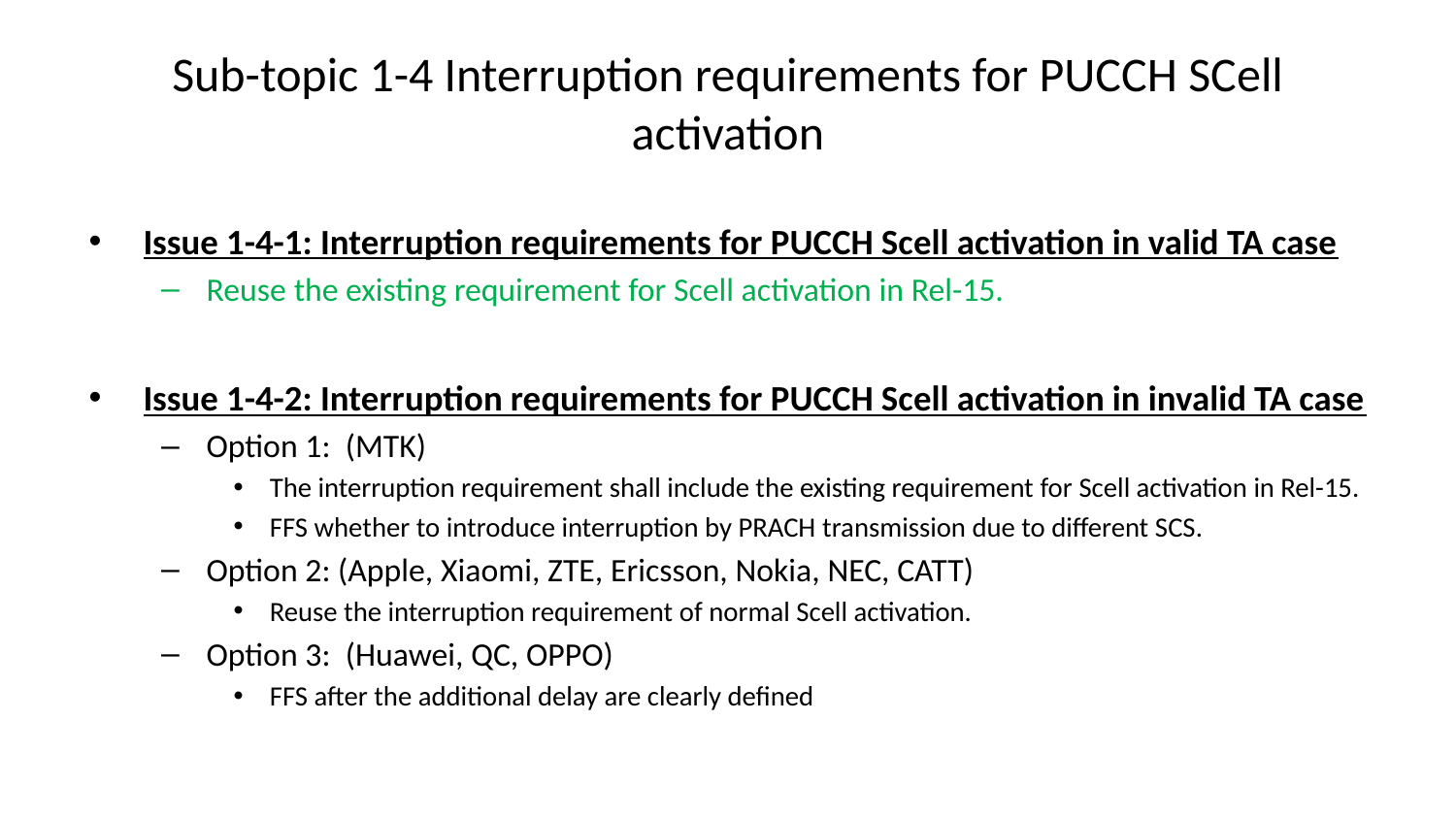

# Sub-topic 1-4 Interruption requirements for PUCCH SCell activation
Issue 1-4-1: Interruption requirements for PUCCH Scell activation in valid TA case
Reuse the existing requirement for Scell activation in Rel-15.

Issue 1-4-2: Interruption requirements for PUCCH Scell activation in invalid TA case
Option 1:  (MTK)
The interruption requirement shall include the existing requirement for Scell activation in Rel-15.
FFS whether to introduce interruption by PRACH transmission due to different SCS.
Option 2: (Apple, Xiaomi, ZTE, Ericsson, Nokia, NEC, CATT)
Reuse the interruption requirement of normal Scell activation.
Option 3:  (Huawei, QC, OPPO)
FFS after the additional delay are clearly defined